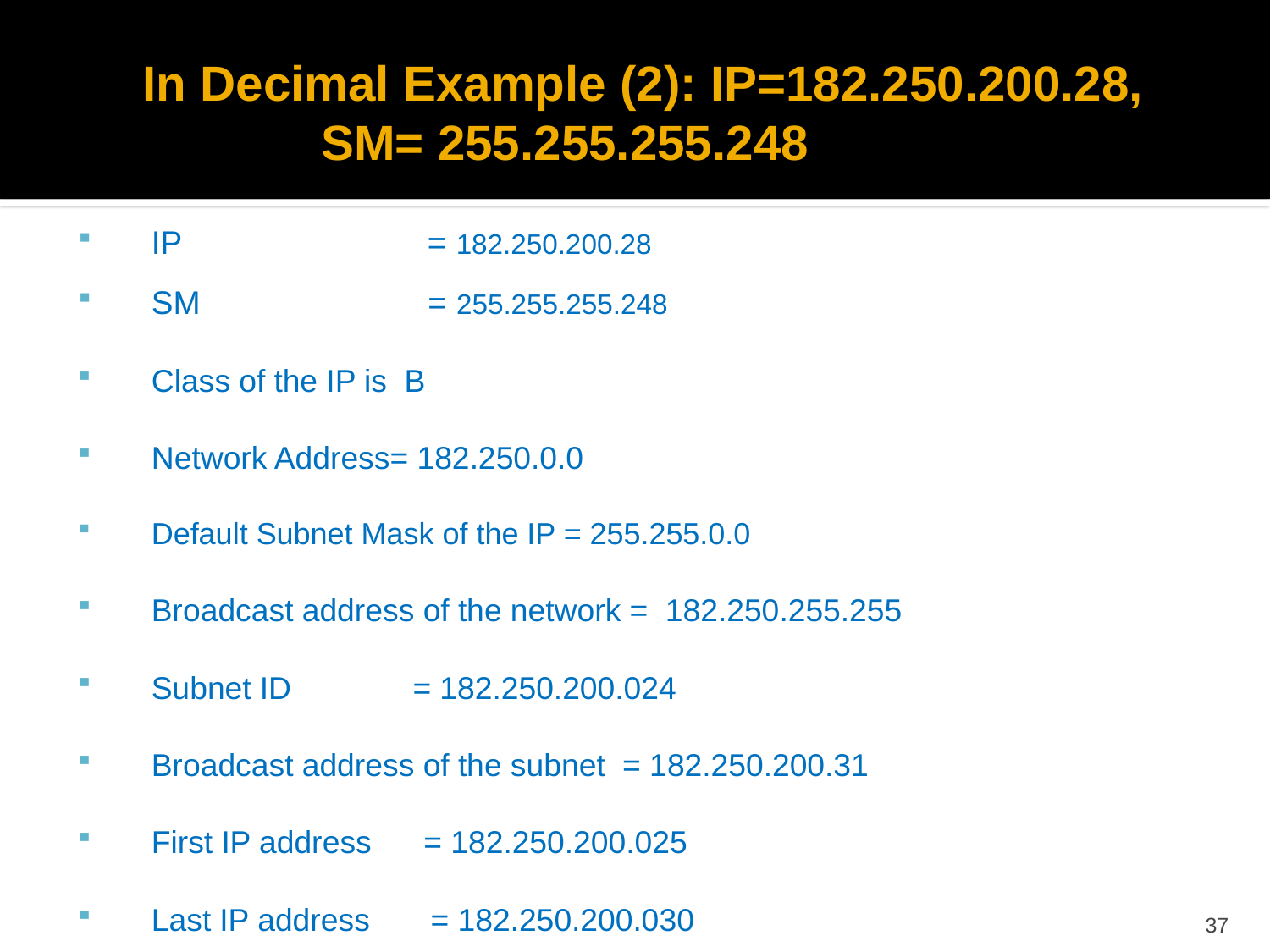

# In Decimal Example (2): IP=182.250.200.28, SM= 255.255.255.248
IP                           = 182.250.200.28
SM                         = 255.255.255.248
Class of the IP is  B
Network Address= 182.250.0.0
Default Subnet Mask of the IP = 255.255.0.0
Broadcast address of the network =  182.250.255.255
Subnet ID              = 182.250.200.024
Broadcast address of the subnet  = 182.250.200.31
First IP address      = 182.250.200.025
Last IP address       = 182.250.200.030

37